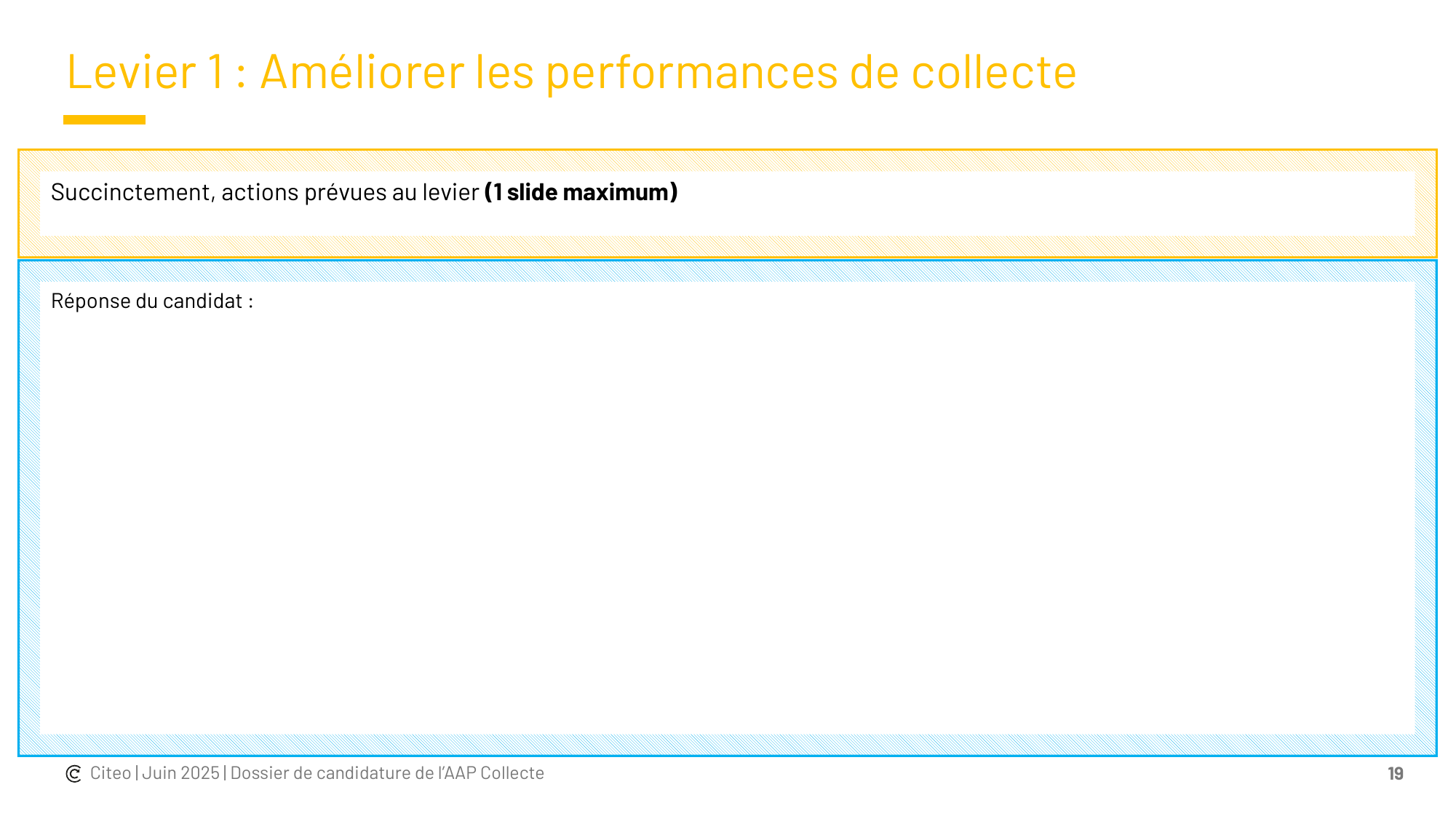

# Levier 1 : Améliorer les performances de collecte

Succinctement, actions prévues au levier (1 slide maximum)

Réponse du candidat :

Citeo | Juin 2025 | Dossier de candidature de l’AAP Collecte
19